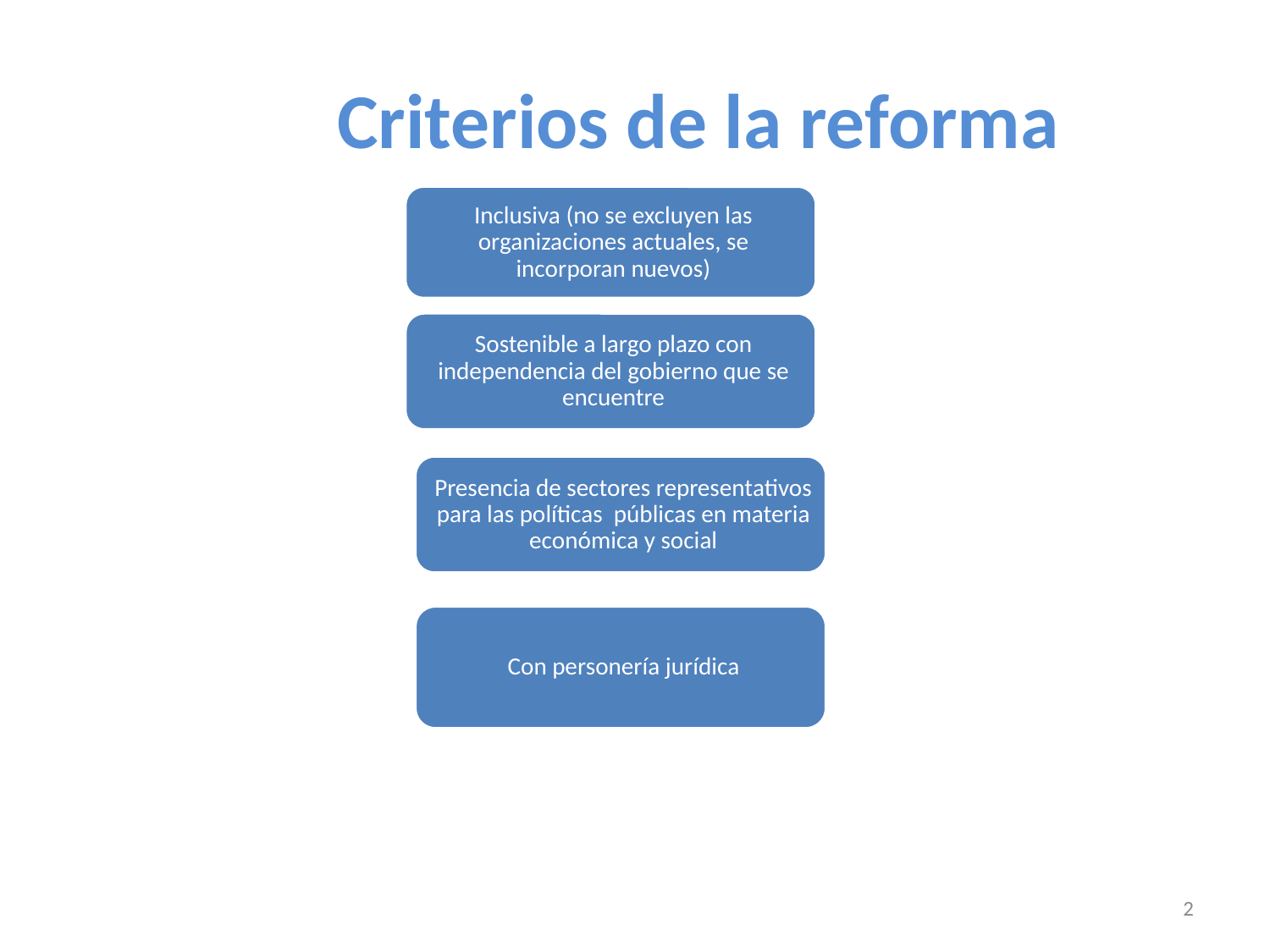

# Criterios de la reforma
Con personería jurídica
Presencia de sectores representativos para las políticas  públicas en materia económica y social
Inclusiva (no se excluyen las organizaciones actuales, se incorporan nuevos)
Sostenible a largo plazo con independencia del gobierno que se encuentre
2